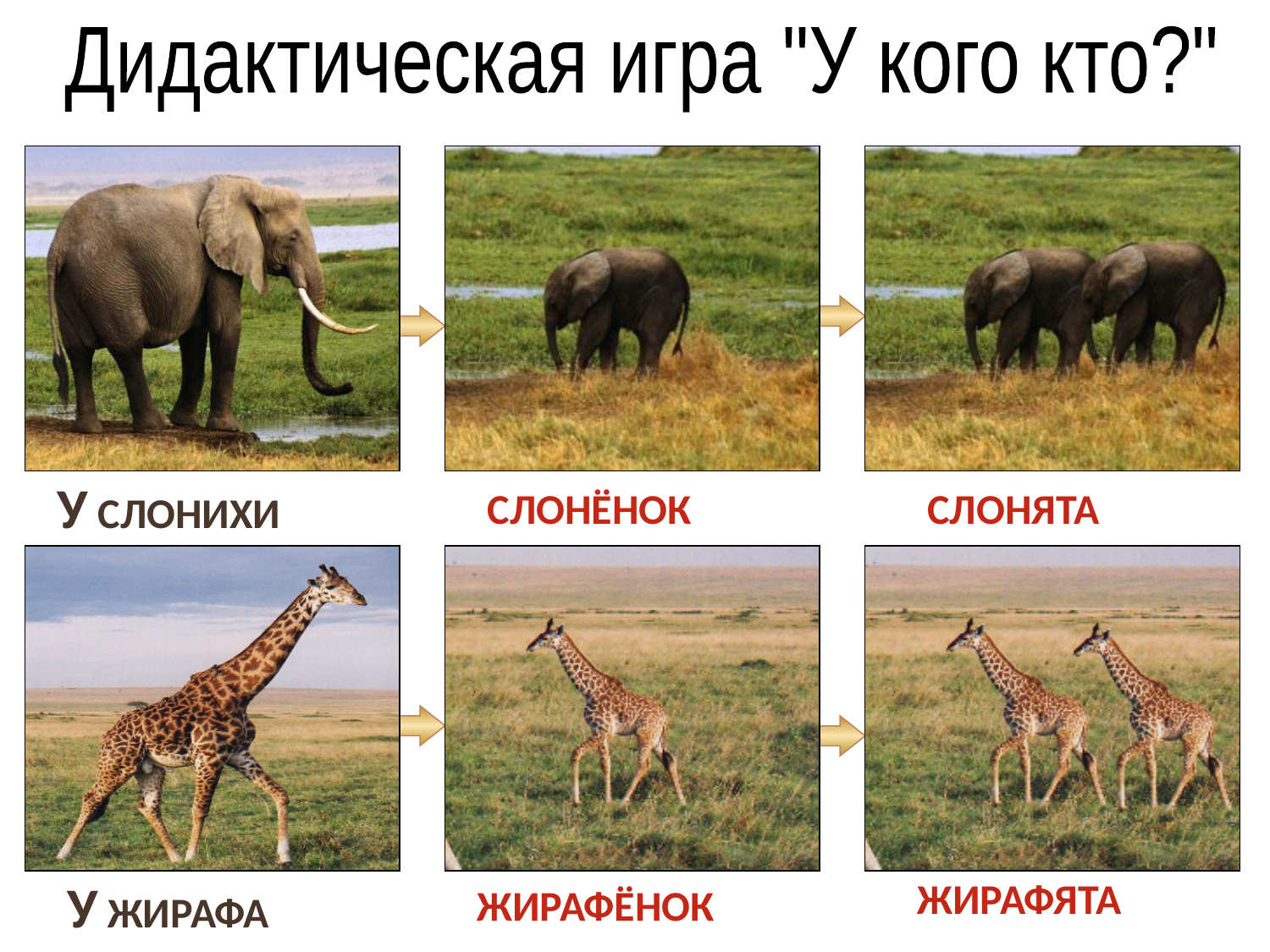

Дидактическая игра "У кого кто?"

У СЛОНИХИ
СЛОНЁНОК
СЛОНЯТА

У ЖИРАФА
ЖИРАФЯТА
ЖИРАФЁНОК